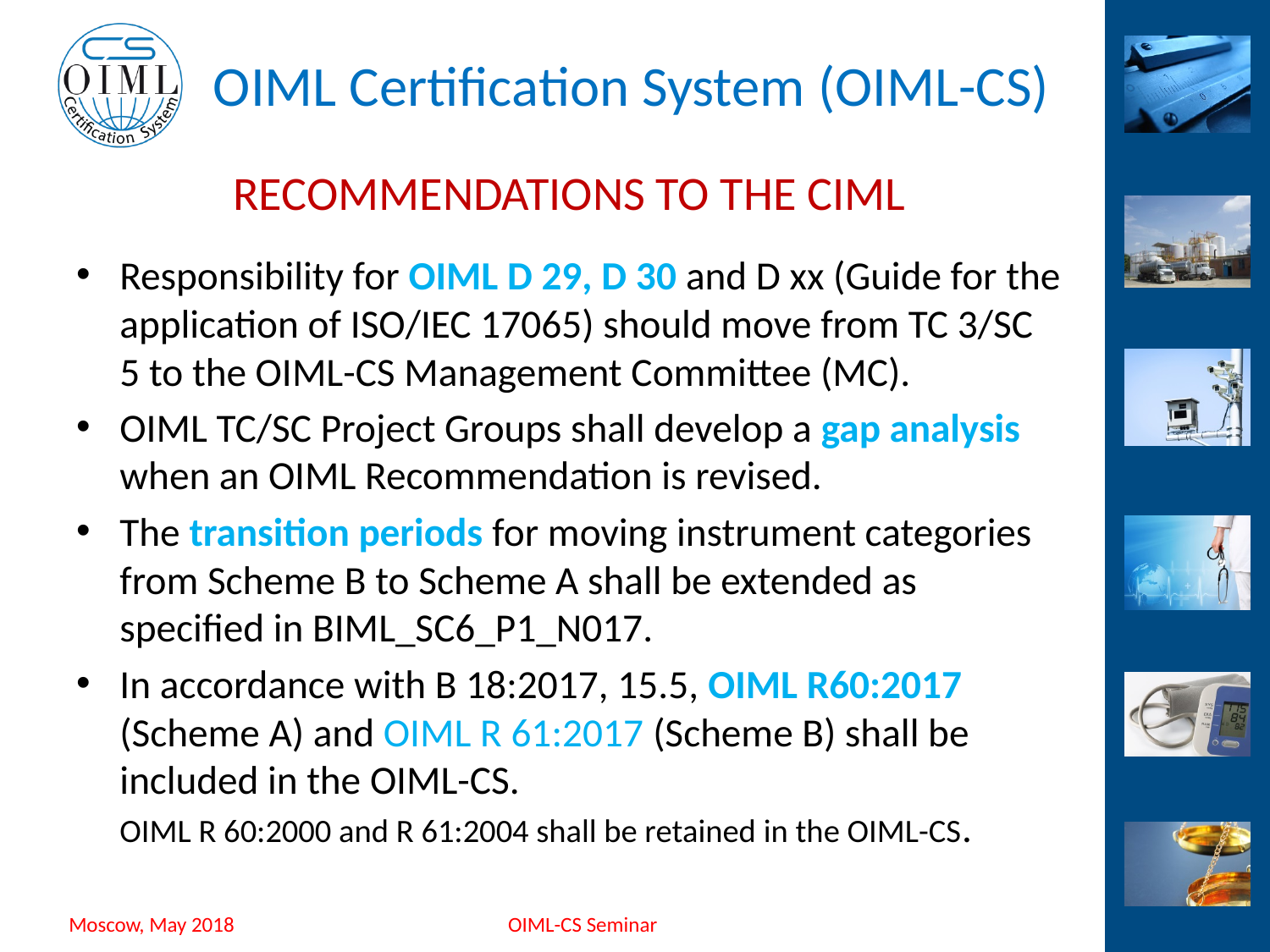

# RECOMMENDATIONS TO THE CIML
Responsibility for OIML D 29, D 30 and D xx (Guide for the application of ISO/IEC 17065) should move from TC 3/SC 5 to the OIML-CS Management Committee (MC).
OIML TC/SC Project Groups shall develop a gap analysis when an OIML Recommendation is revised.
The transition periods for moving instrument categories from Scheme B to Scheme A shall be extended as specified in BIML_SC6_P1_N017.
In accordance with B 18:2017, 15.5, OIML R60:2017 (Scheme A) and OIML R 61:2017 (Scheme B) shall be included in the OIML-CS.
OIML R 60:2000 and R 61:2004 shall be retained in the OIML-CS.